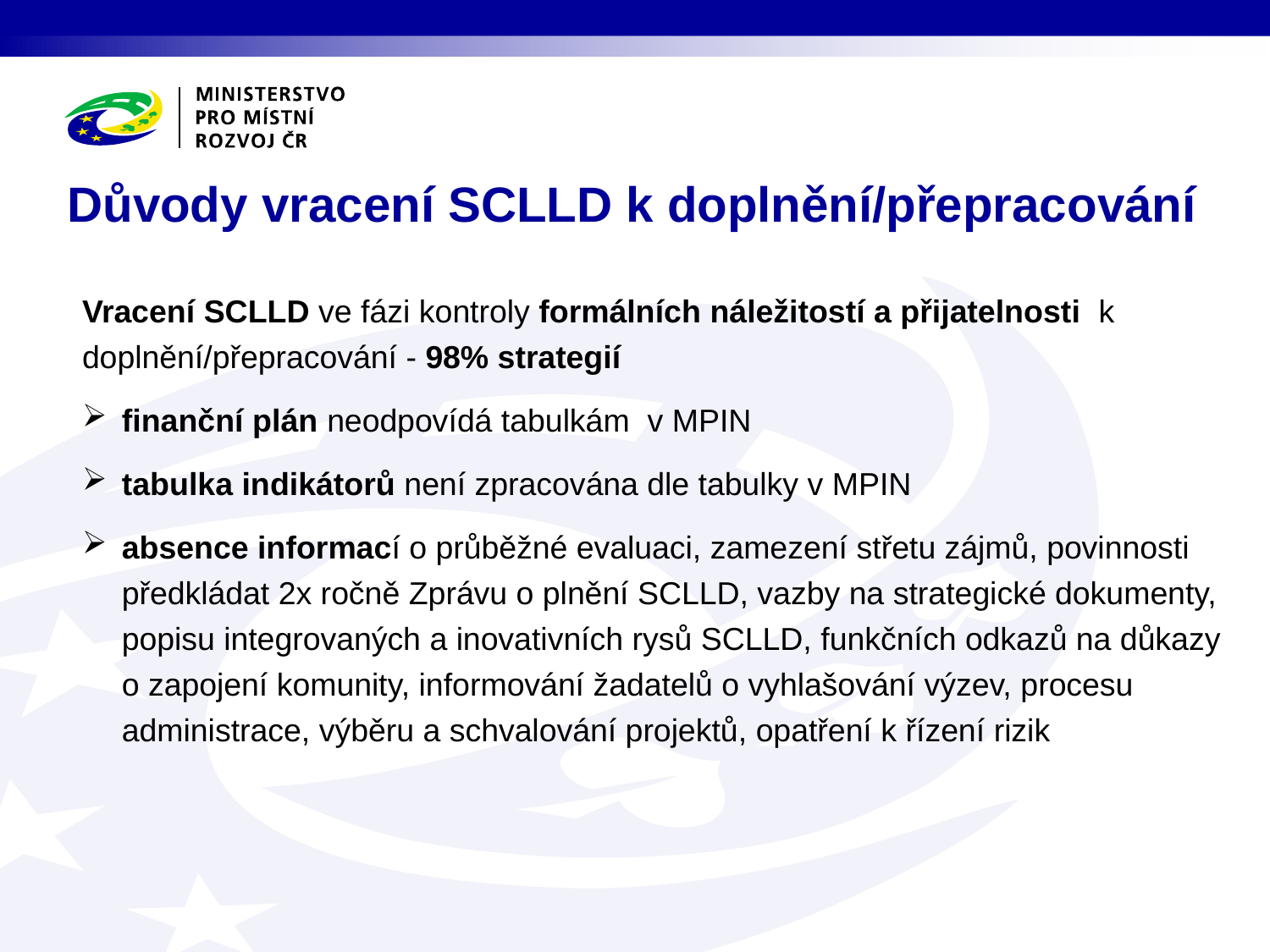

# Důvody vracení SCLLD k doplnění/přepracování

Vracení SCLLD ve fázi kontroly formálních náležitostí a přijatelnosti  k doplnění/přepracování - 98% strategií
finanční plán neodpovídá tabulkám  v MPIN
tabulka indikátorů není zpracována dle tabulky v MPIN
absence informací o průběžné evaluaci, zamezení střetu zájmů, povinnosti předkládat 2x ročně Zprávu o plnění SCLLD, vazby na strategické dokumenty, popisu integrovaných a inovativních rysů SCLLD, funkčních odkazů na důkazy o zapojení komunity, informování žadatelů o vyhlašování výzev, procesu administrace, výběru a schvalování projektů, opatření k řízení rizik